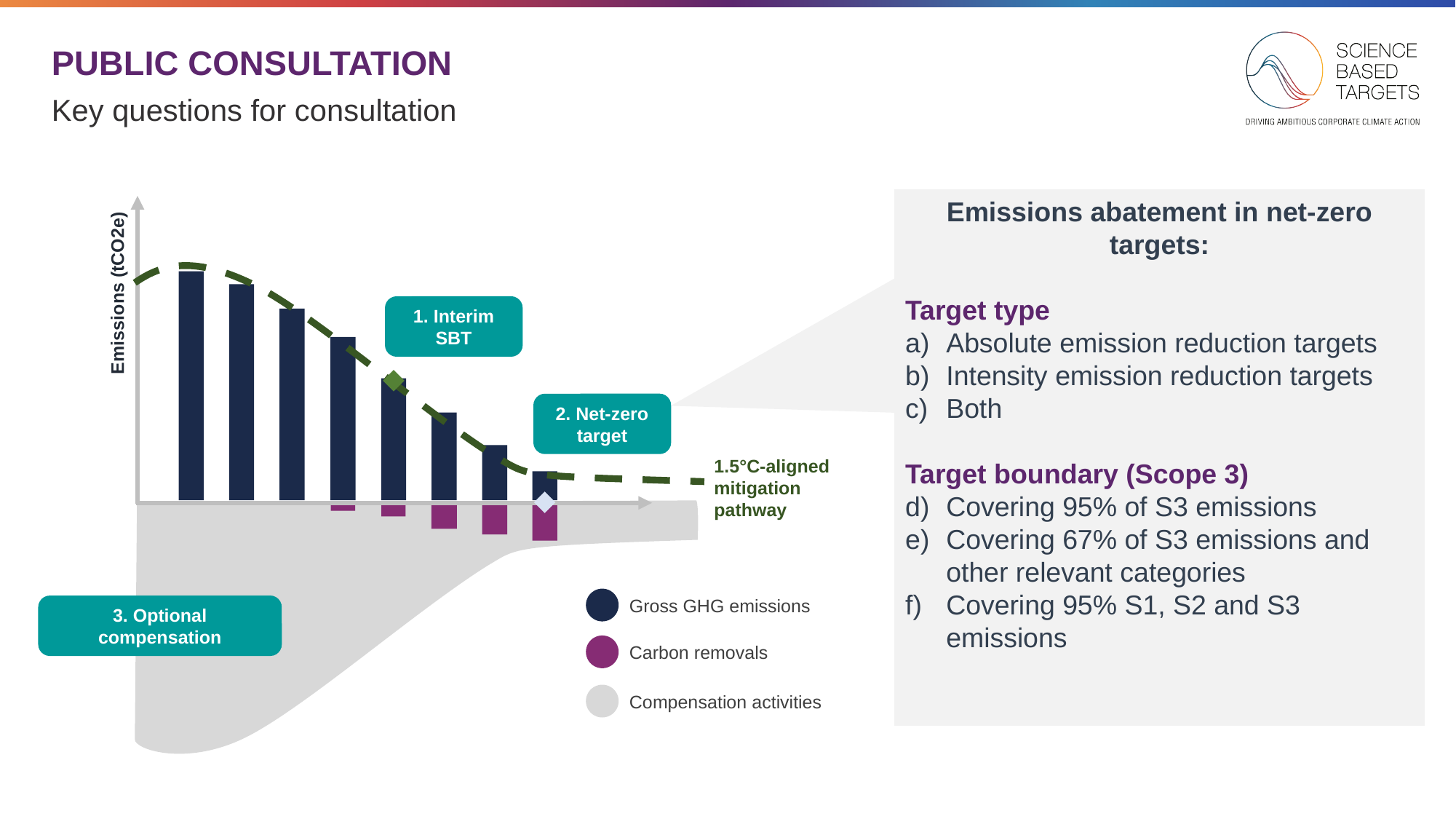

# PUBLIC CONSULTATION
Key questions for consultation

Emissions (tCO2e)

1.5°C-aligned mitigation pathway

1. Interim SBT

2. Net-zero target

Gross GHG emissions

3. Optional compensation
Carbon removals

Compensation activities

Emissions abatement in net-zero targets:

Target type
Absolute emission reduction targets
Intensity emission reduction targets
Both

Target boundary (Scope 3)
Covering 95% of S3 emissions
Covering 67% of S3 emissions and other relevant categories
Covering 95% S1, S2 and S3 emissions